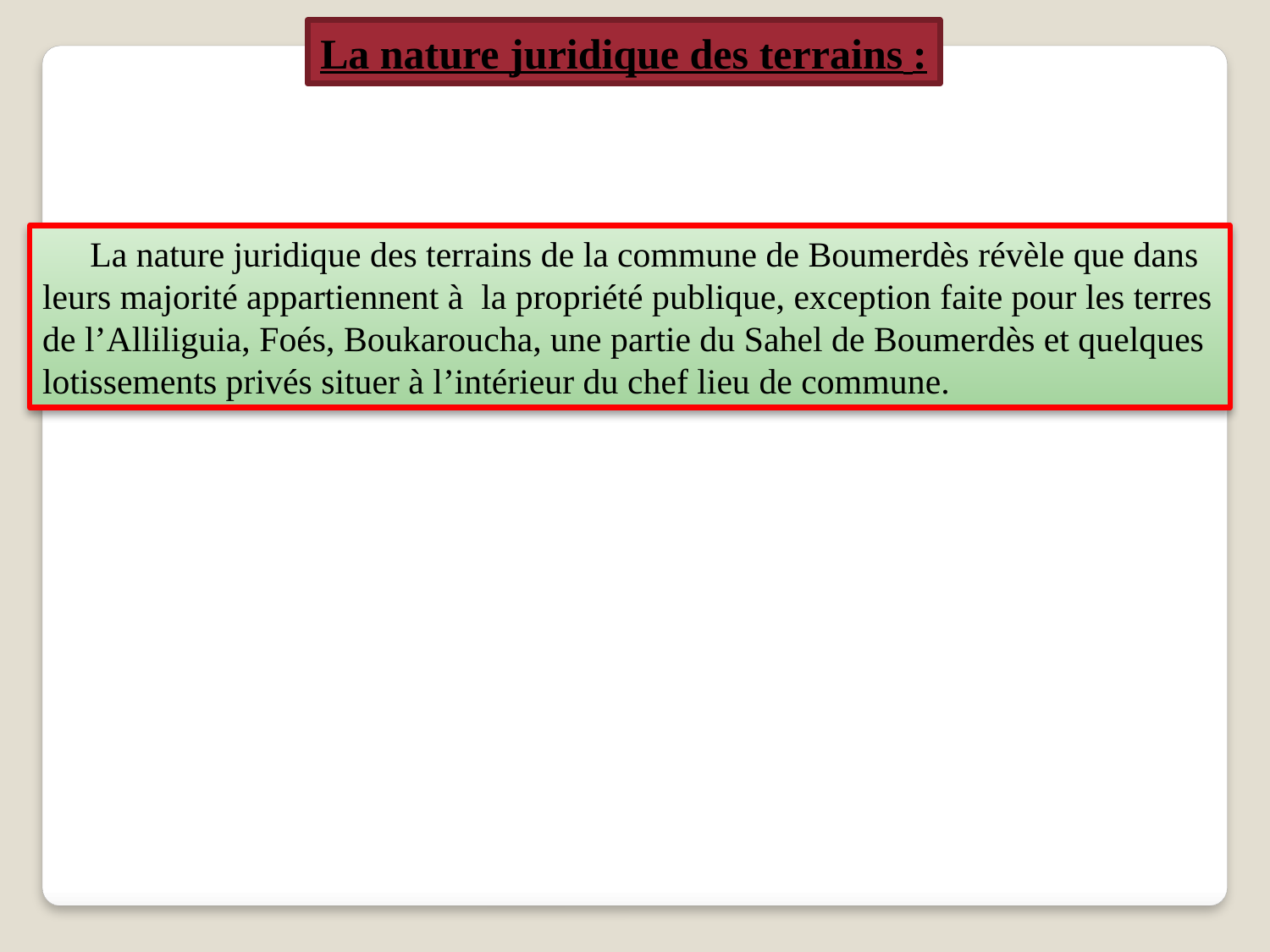

La nature juridique des terrains :
La nature juridique des terrains de la commune de Boumerdès révèle que dans leurs majorité appartiennent à  la propriété publique, exception faite pour les terres de l’Alliliguia, Foés, Boukaroucha, une partie du Sahel de Boumerdès et quelques lotissements privés situer à l’intérieur du chef lieu de commune.